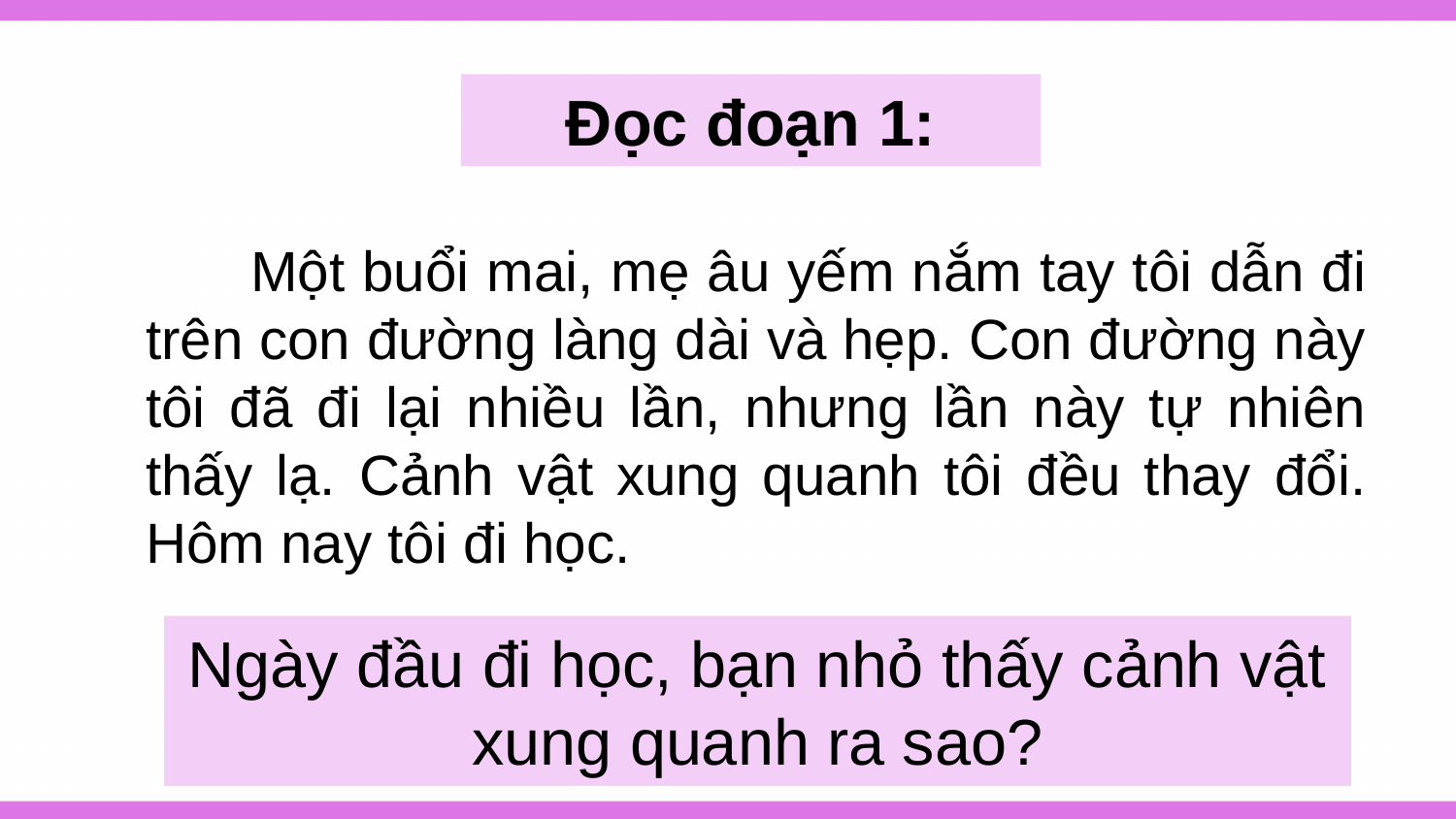

Đọc đoạn 1:
      Một buổi mai, mẹ âu yếm nắm tay tôi dẫn đi trên con đường làng dài và hẹp. Con đường này tôi đã đi lại nhiều lần, nhưng lần này tự nhiên thấy lạ. Cảnh vật xung quanh tôi đều thay đổi. Hôm nay tôi đi học.
Bạn nhỏ trong bài đi học buổi thứ mấy?
Ai là người dẫn bạn đi học?
Ngày đầu đi học, bạn nhỏ thấy cảnh vật xung quanh ra sao?